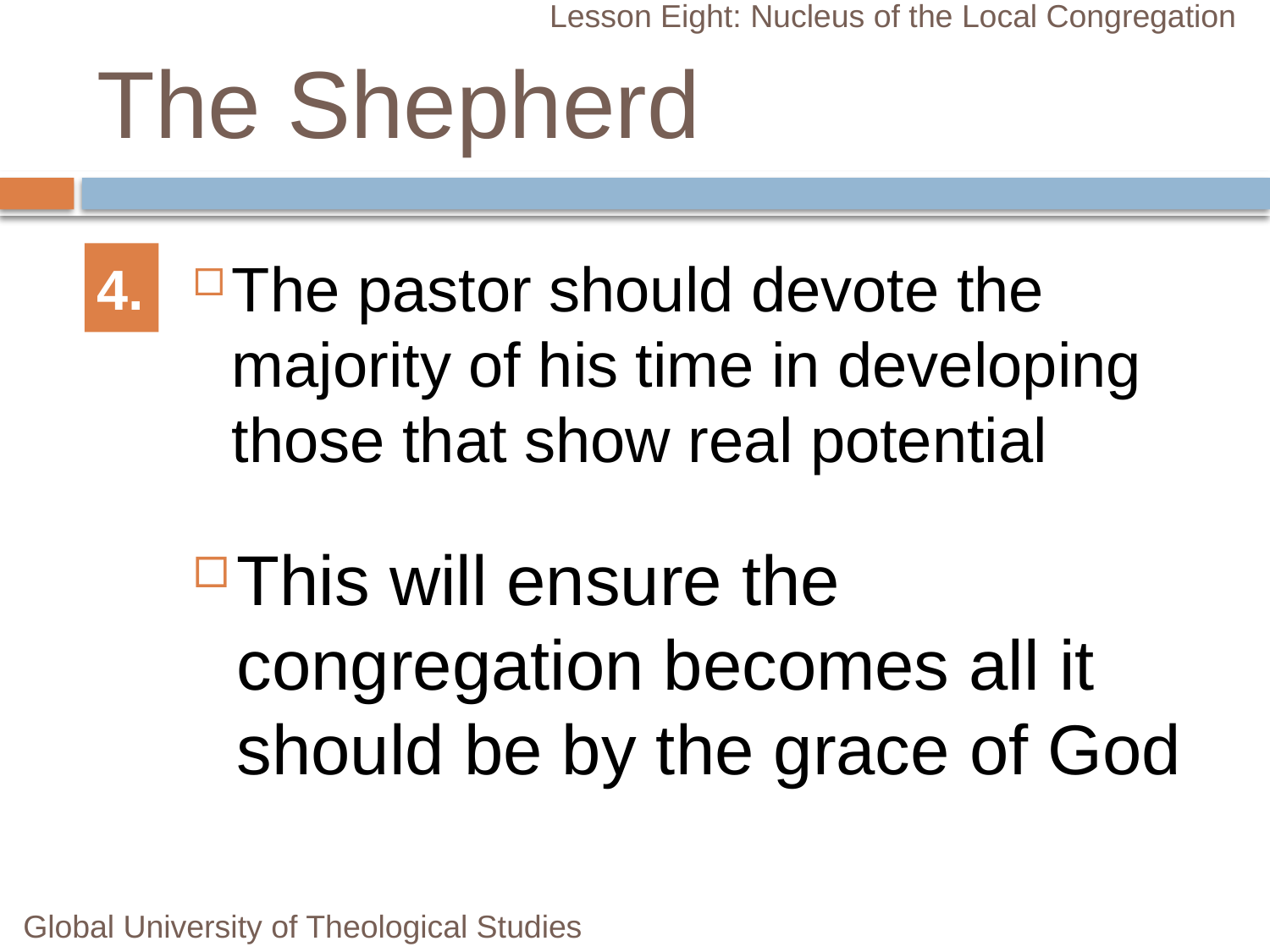

Lesson Eight: Nucleus of the Local Congregation
# The Shepherd
4.
The pastor should devote the majority of his time in developing those that show real potential
This will ensure the congregation becomes all it should be by the grace of God
Global University of Theological Studies